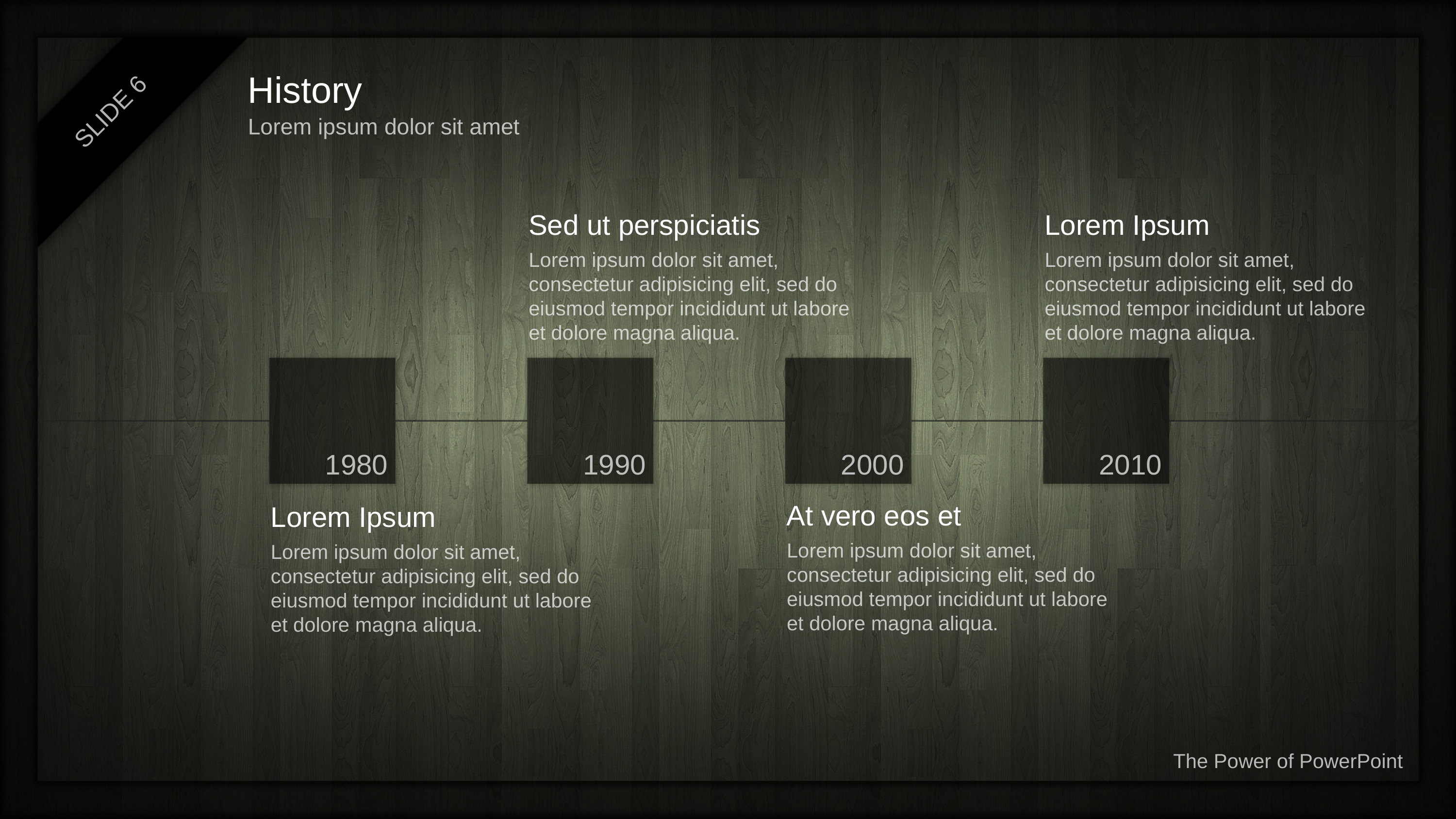

# History
SLIDE 6
Lorem ipsum dolor sit amet

Sed ut perspiciatis
Lorem Ipsum
Lorem ipsum dolor sit amet, consectetur adipisicing elit, sed do eiusmod tempor incididunt ut labore et dolore magna aliqua.
Lorem ipsum dolor sit amet, consectetur adipisicing elit, sed do eiusmod tempor incididunt ut labore et dolore magna aliqua.
1980
1990
2000
2010
At vero eos et
Lorem Ipsum
Lorem ipsum dolor sit amet, consectetur adipisicing elit, sed do eiusmod tempor incididunt ut labore et dolore magna aliqua.
Lorem ipsum dolor sit amet, consectetur adipisicing elit, sed do eiusmod tempor incididunt ut labore et dolore magna aliqua.